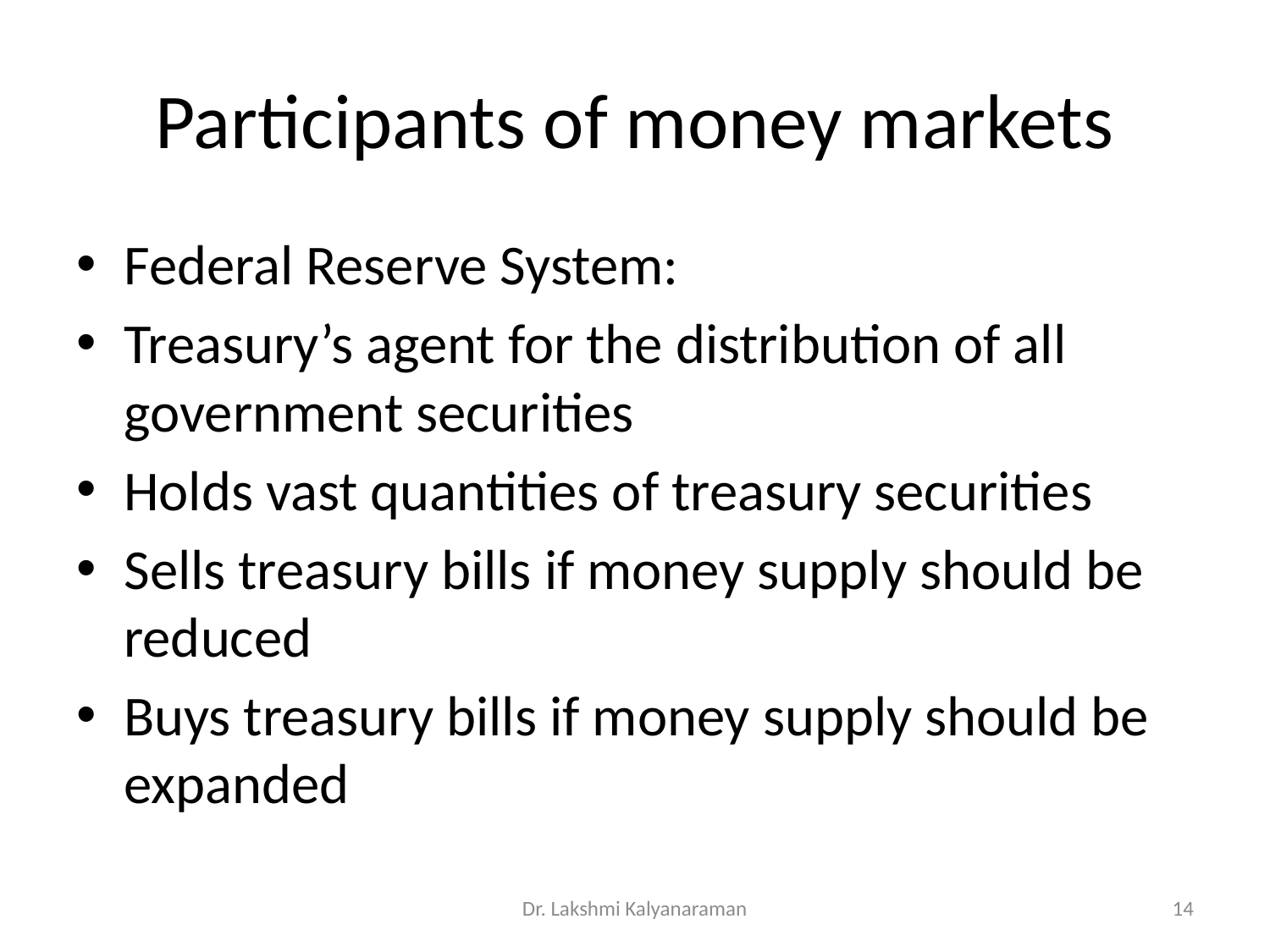

# Participants of money markets
Federal Reserve System:
Treasury’s agent for the distribution of all government securities
Holds vast quantities of treasury securities
Sells treasury bills if money supply should be reduced
Buys treasury bills if money supply should be expanded
Dr. Lakshmi Kalyanaraman
14